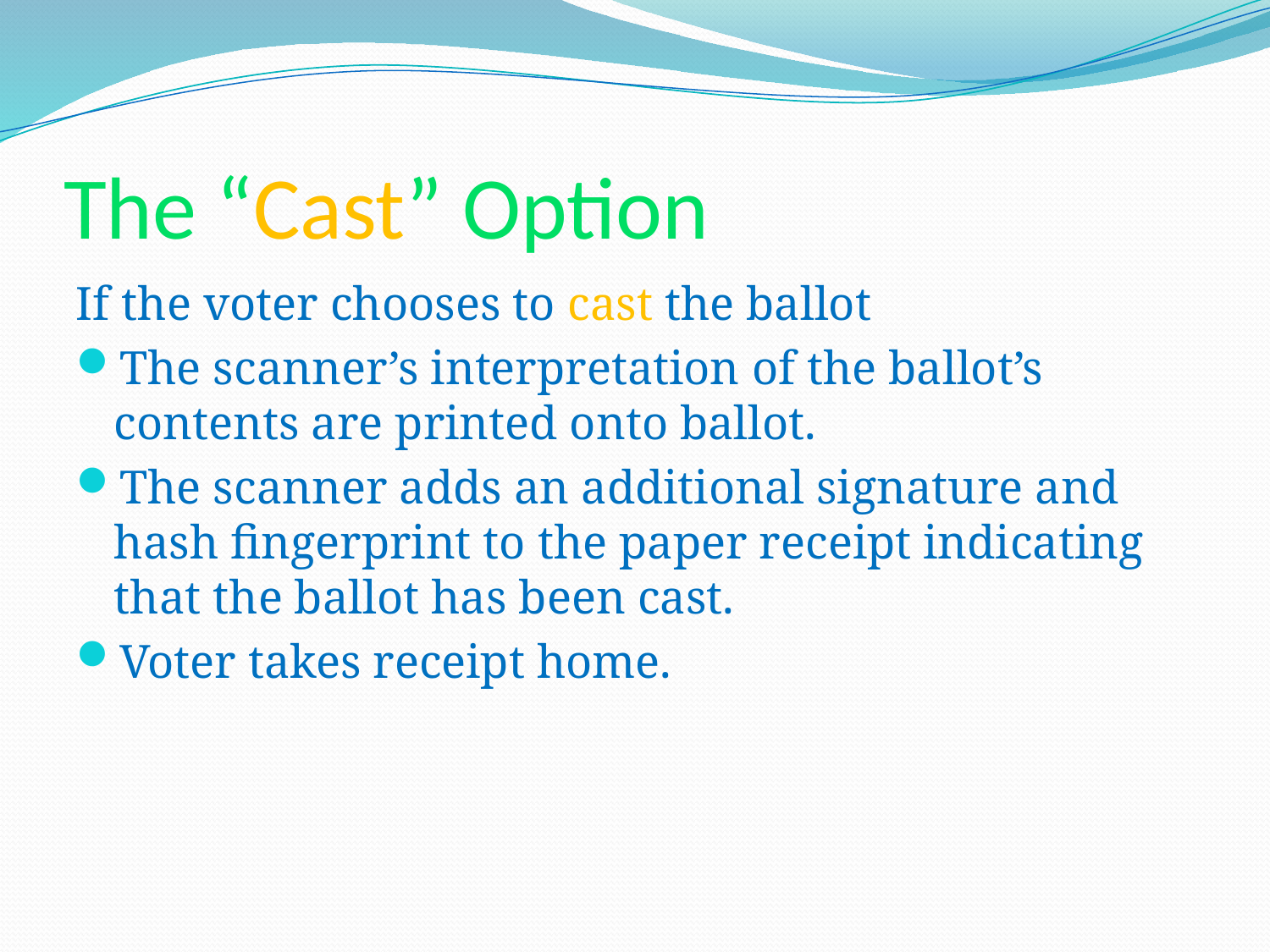

# The “Cast” Option
If the voter chooses to cast the ballot
The scanner’s interpretation of the ballot’s contents are printed onto ballot.
The scanner adds an additional signature and hash fingerprint to the paper receipt indicating that the ballot has been cast.
Voter takes receipt home.